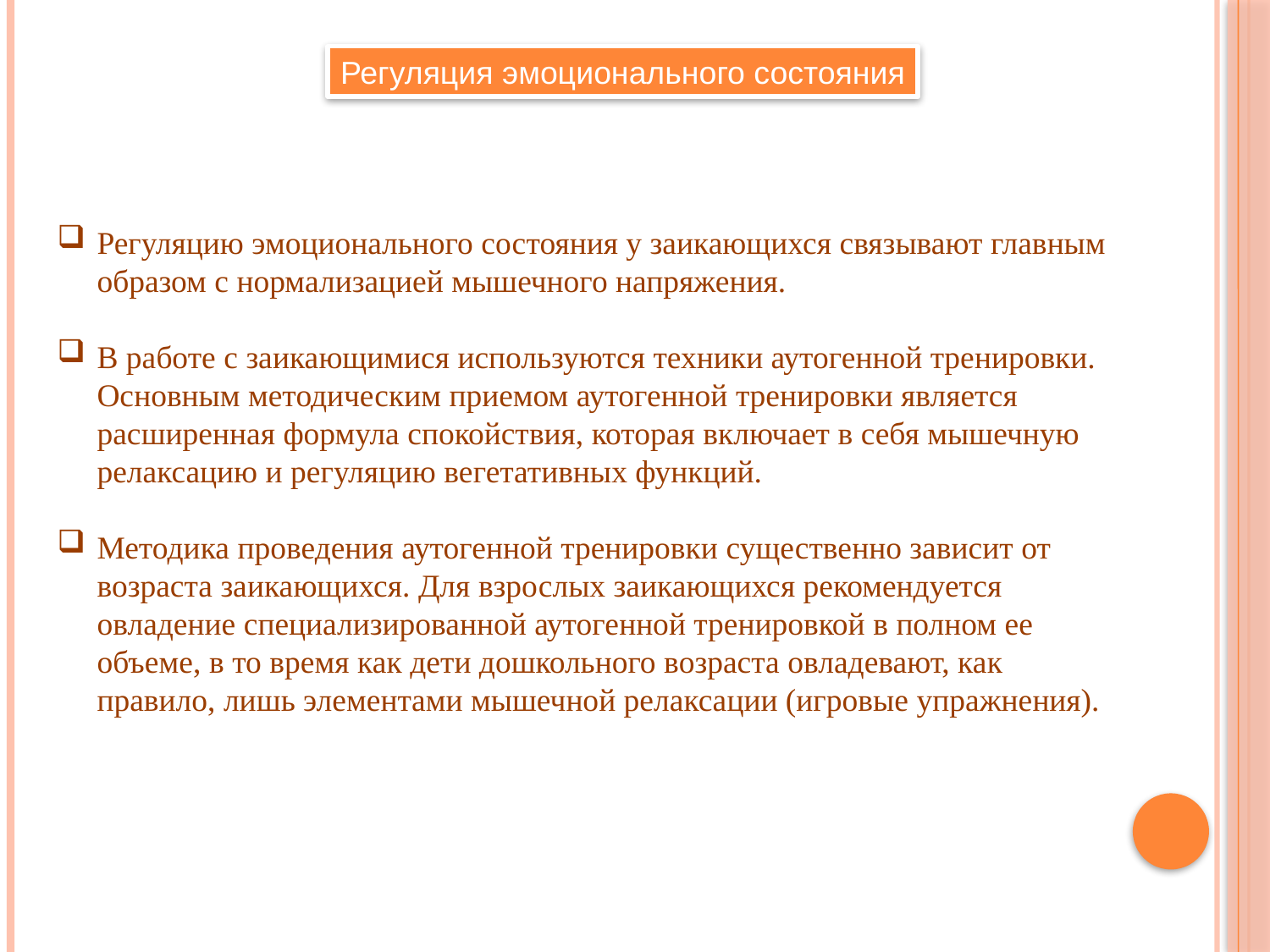

Регуляция эмоционального состояния
Регуляцию эмоционального состояния у заикающихся связывают главным образом с нормализацией мышечного напряжения.

В работе с заикающимися используются техники аутогенной тренировки. Основным методическим приемом аутогенной тренировки является расширенная формула спокойствия, которая включает в себя мышечную релаксацию и регуляцию вегетативных функций.

Методика проведения аутогенной тренировки существенно зависит от возраста заикающихся. Для взрослых заикающихся рекомендуется овладение специализированной аутогенной тренировкой в полном ее объеме, в то время как дети дошкольного возраста овладевают, как правило, лишь элементами мышечной релаксации (игровые упражнения).